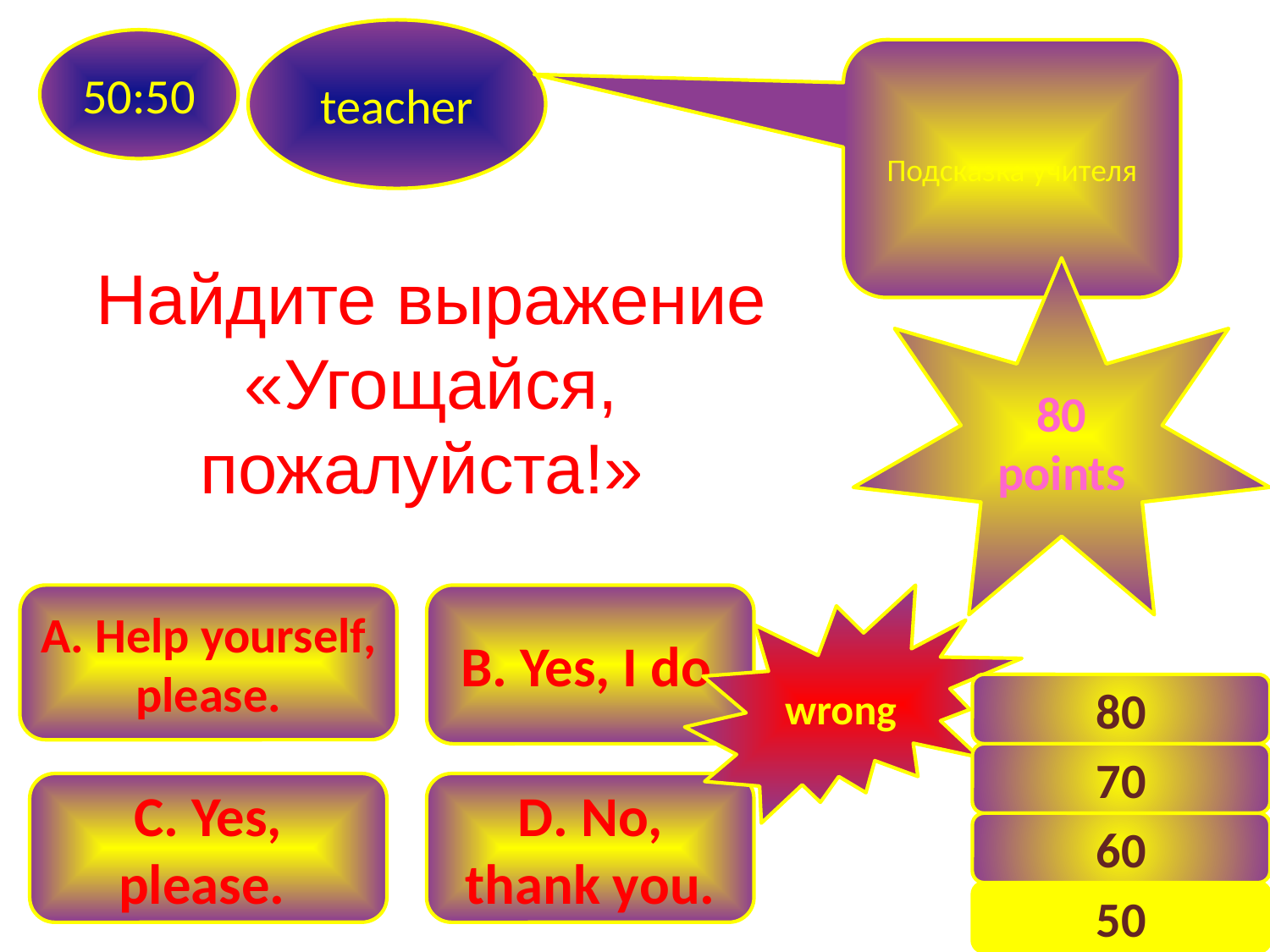

teacher
50:50
Подсказка учителя
Найдите выражение «Угощайся, пожалуйста!»

80 points

A. Help yourself, please.
B. Yes, I do.
wrong
80
70
C. Yes, please.
D. No, thank you.
60
10
50